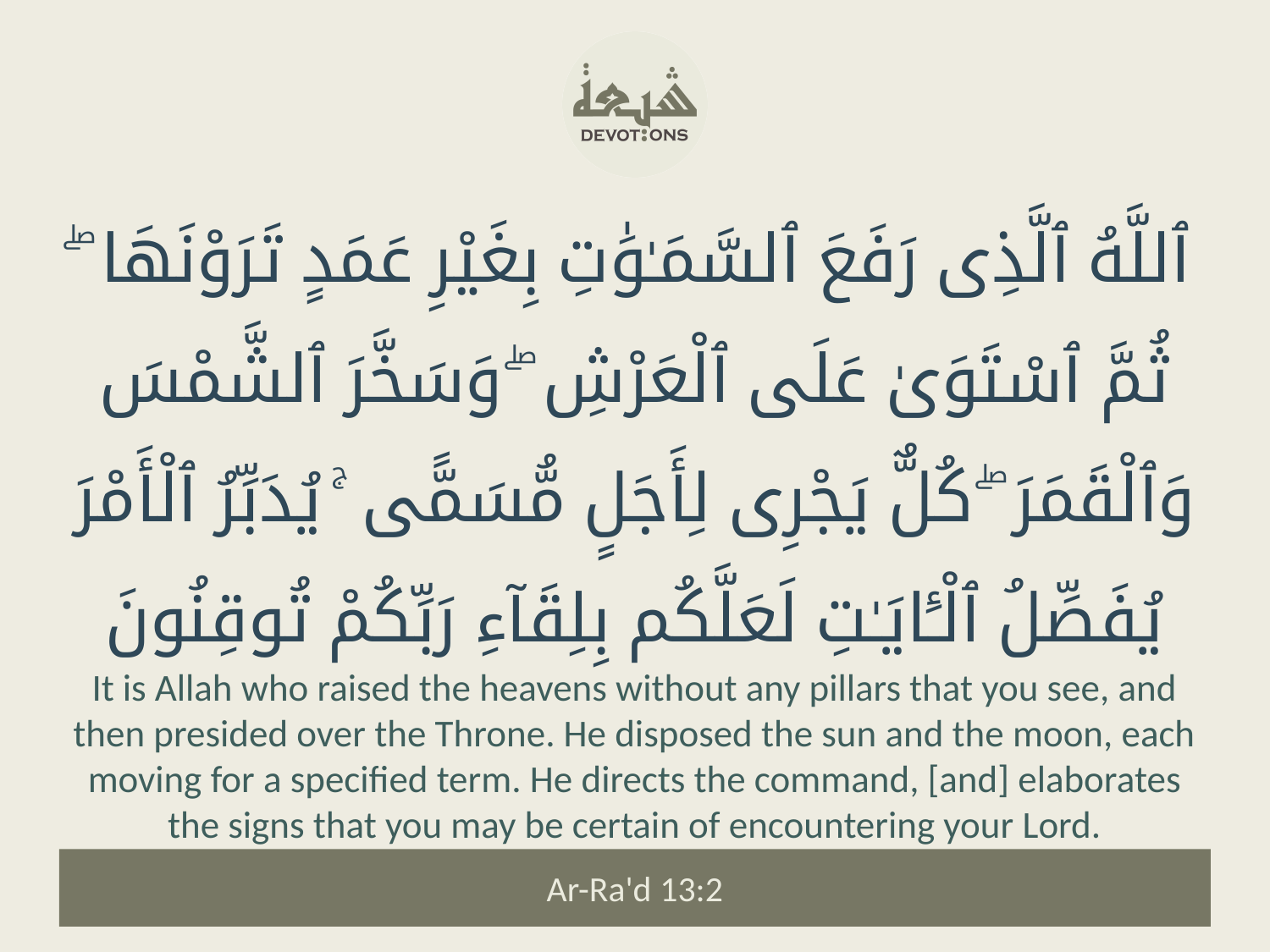

ٱللَّهُ ٱلَّذِى رَفَعَ ٱلسَّمَـٰوَٰتِ بِغَيْرِ عَمَدٍ تَرَوْنَهَا ۖ ثُمَّ ٱسْتَوَىٰ عَلَى ٱلْعَرْشِ ۖ وَسَخَّرَ ٱلشَّمْسَ وَٱلْقَمَرَ ۖ كُلٌّ يَجْرِى لِأَجَلٍ مُّسَمًّى ۚ يُدَبِّرُ ٱلْأَمْرَ يُفَصِّلُ ٱلْـَٔايَـٰتِ لَعَلَّكُم بِلِقَآءِ رَبِّكُمْ تُوقِنُونَ
It is Allah who raised the heavens without any pillars that you see, and then presided over the Throne. He disposed the sun and the moon, each moving for a specified term. He directs the command, [and] elaborates the signs that you may be certain of encountering your Lord.
Ar-Ra'd 13:2